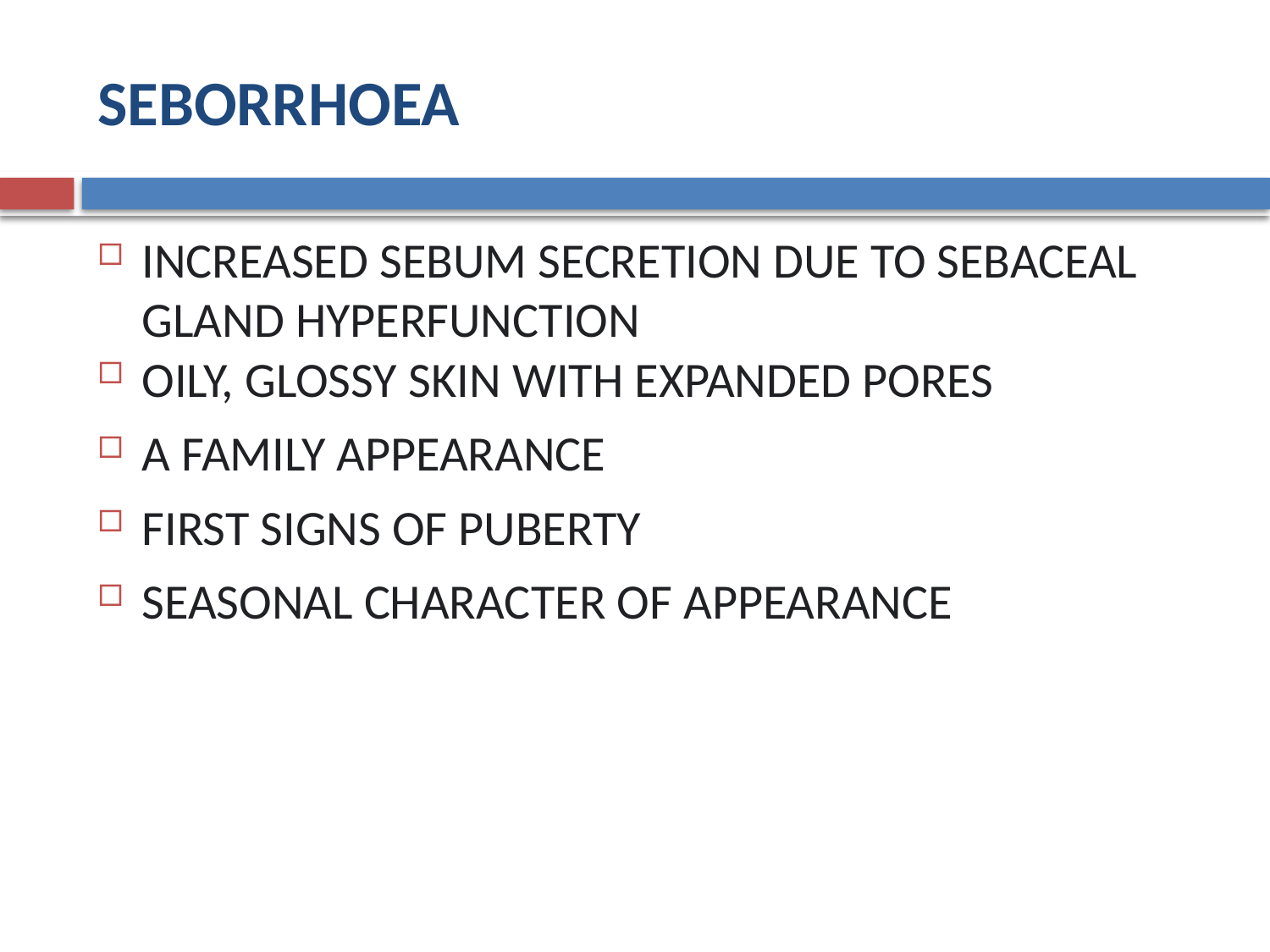

# SEBORRHOEA
INCREASED SEBUM SECRETION DUE TO SEBACEAL GLAND HYPERFUNCTION
OILY, GLOSSY SKIN WITH EXPANDED PORES
A FAMILY APPEARANCE
FIRST SIGNS OF PUBERTY
SEASONAL CHARACTER OF APPEARANCE